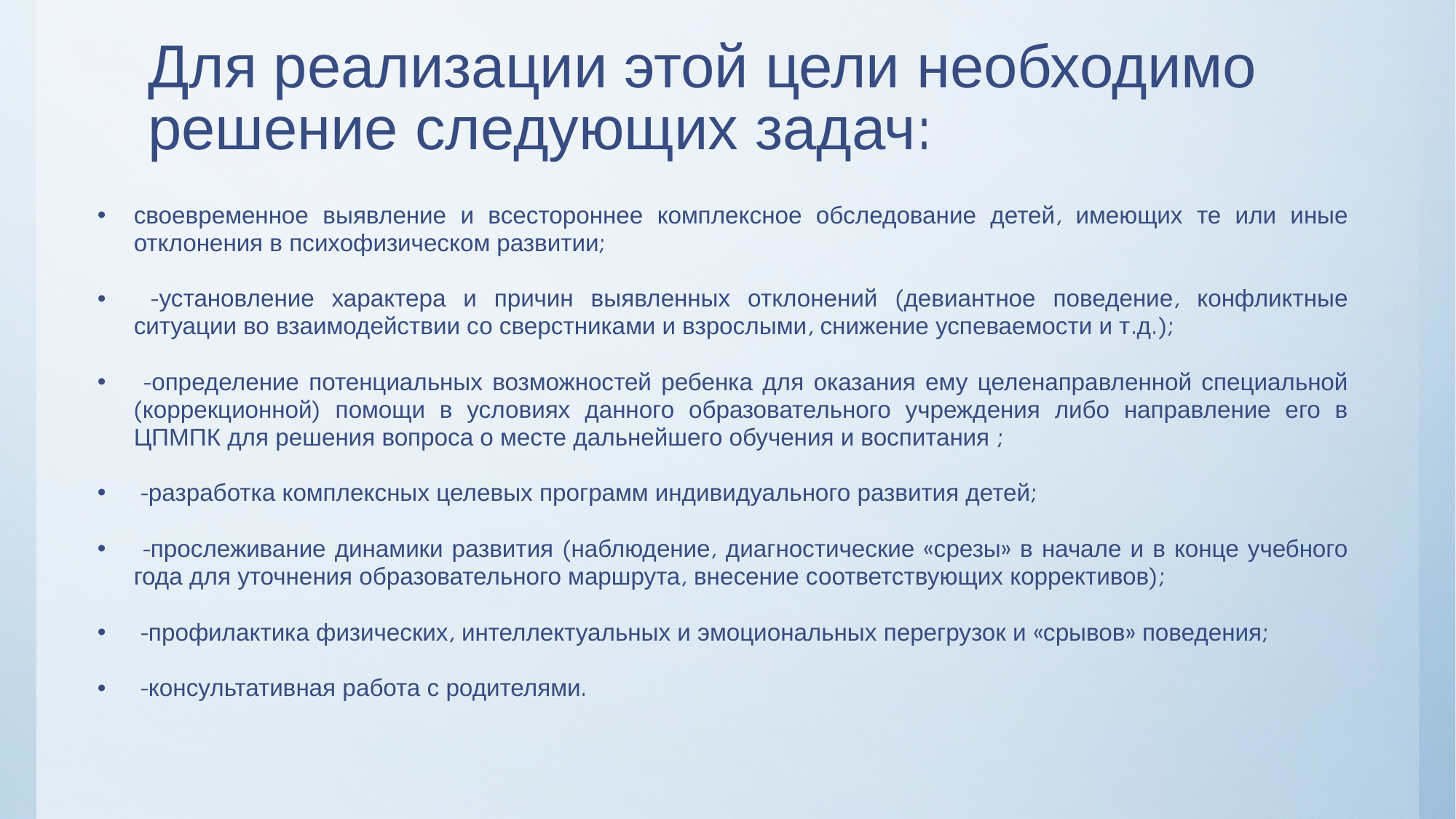

# Для реализации этой цели необходимо решение следующих задач:
своевременное выявление и всестороннее комплексное обследование детей, имеющих те или иные отклонения в психофизическом развитии;
 -установление характера и причин выявленных отклонений (девиантное поведение, конфликтные ситуации во взаимодействии со сверстниками и взрослыми, снижение успеваемости и т.д.);
 -определение потенциальных возможностей ребенка для оказания ему целенаправленной специальной (коррекционной) помощи в условиях данного образовательного учреждения либо направление его в ЦПМПК для решения вопроса о месте дальнейшего обучения и воспитания ;
 -разработка комплексных целевых программ индивидуального развития детей;
 -прослеживание динамики развития (наблюдение, диагностические «срезы» в начале и в конце учебного года для уточнения образовательного маршрута, внесение соответствующих коррективов);
 -профилактика физических, интеллектуальных и эмоциональных перегрузок и «срывов» поведения;
 -консультативная работа с родителями.